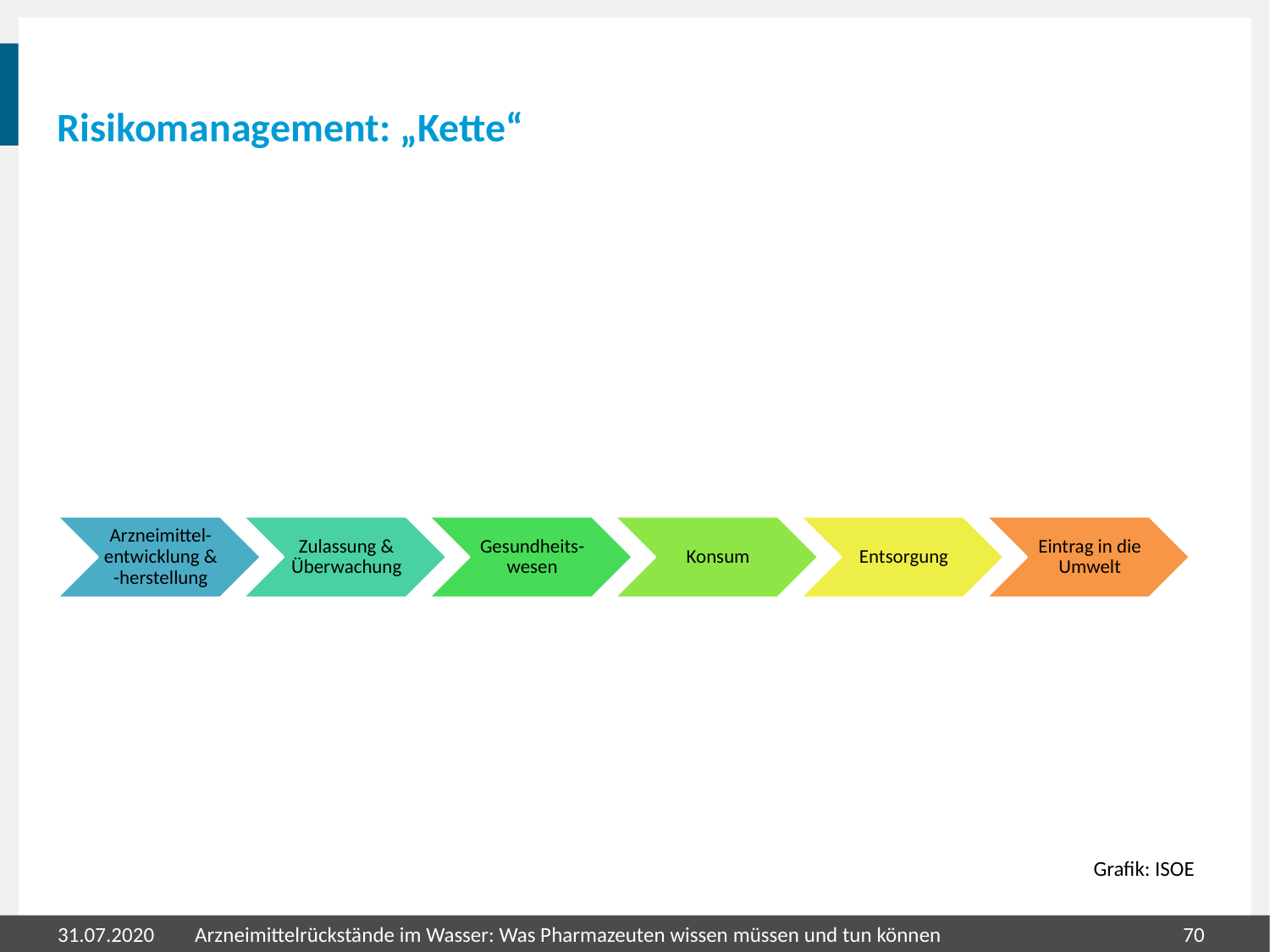

# Risikomanagement: „Kette“
Arzneimittel-entwicklung & -herstellung
Zulassung & Überwachung
Gesundheits-wesen
Konsum
Entsorgung
Eintrag in die Umwelt
Grafik: ISOE
31.07.2020
Arzneimittelrückstände im Wasser: Was Pharmazeuten wissen müssen und tun können
70